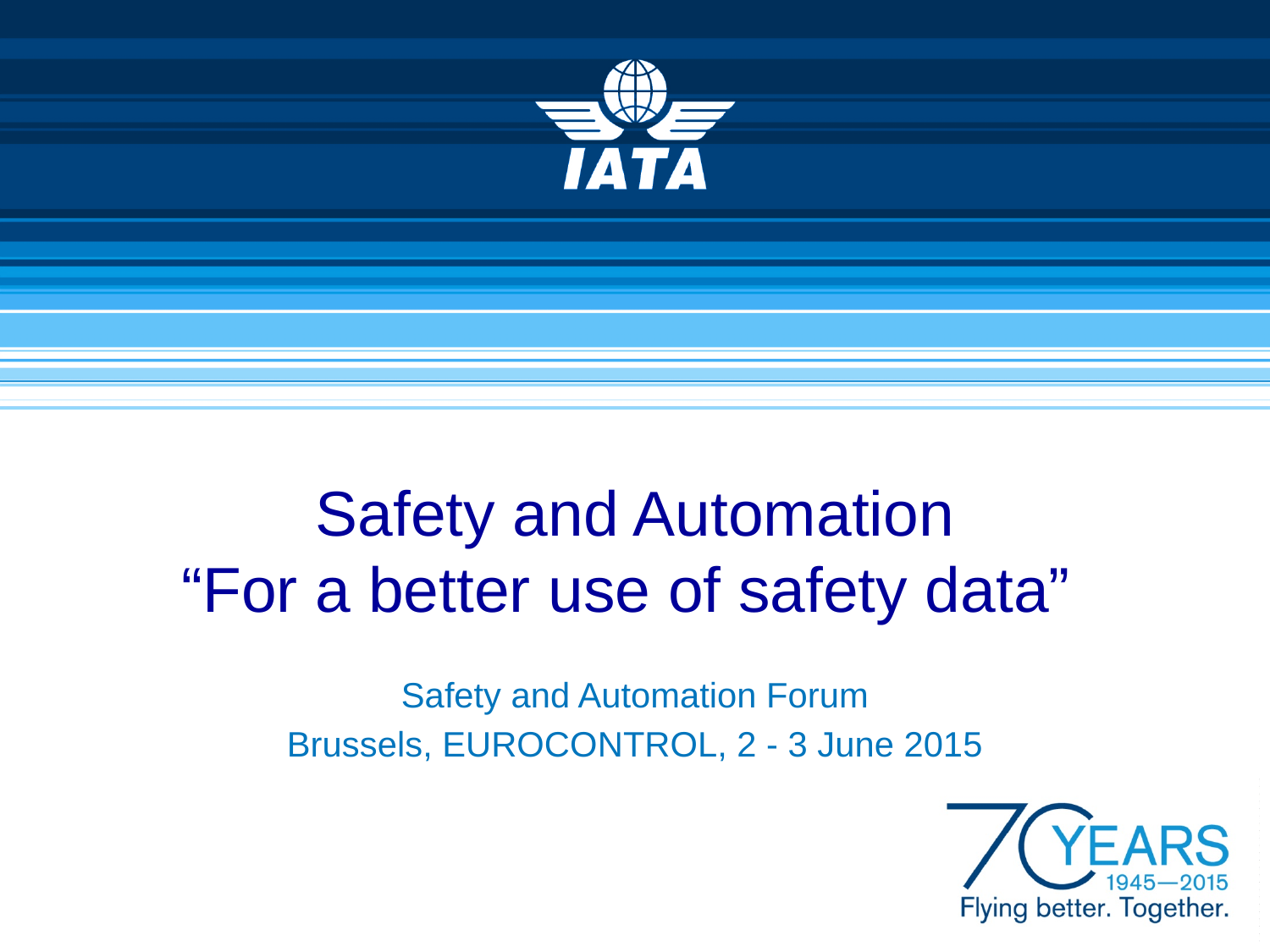

# Safety and Automation “For a better use of safety data”
Safety and Automation Forum
Brussels, EUROCONTROL, 2 - 3 June 2015